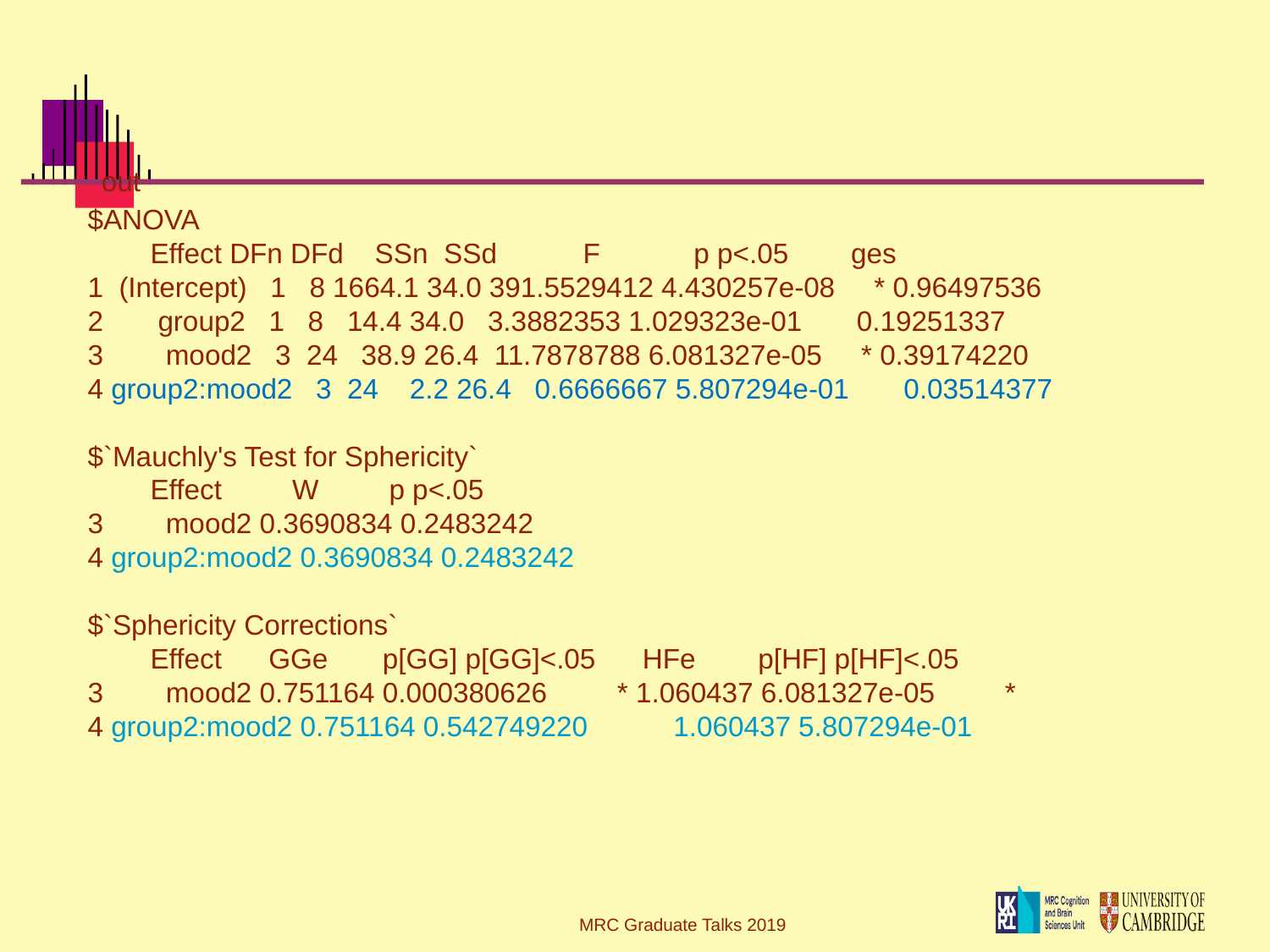

out
$ANOVA
        Effect DFn DFd    SSn  SSd           F            p p<.05        ges
1  (Intercept)   1   8 1664.1 34.0 391.5529412 4.430257e-08     * 0.96497536
2       group2   1   8   14.4 34.0   3.3882353 1.029323e-01       0.19251337
3        mood2   3  24   38.9 26.4  11.7878788 6.081327e-05     * 0.39174220
4 group2:mood2   3  24    2.2 26.4   0.6666667 5.807294e-01       0.03514377

$`Mauchly's Test for Sphericity`
        Effect         W         p p<.05
3        mood2 0.3690834 0.2483242
4 group2:mood2 0.3690834 0.2483242

$`Sphericity Corrections`
        Effect      GGe       p[GG] p[GG]<.05      HFe        p[HF] p[HF]<.05
3        mood2 0.751164 0.000380626         * 1.060437 6.081327e-05         *
4 group2:mood2 0.751164 0.542749220           1.060437 5.807294e-01

MRC Graduate Talks 2019